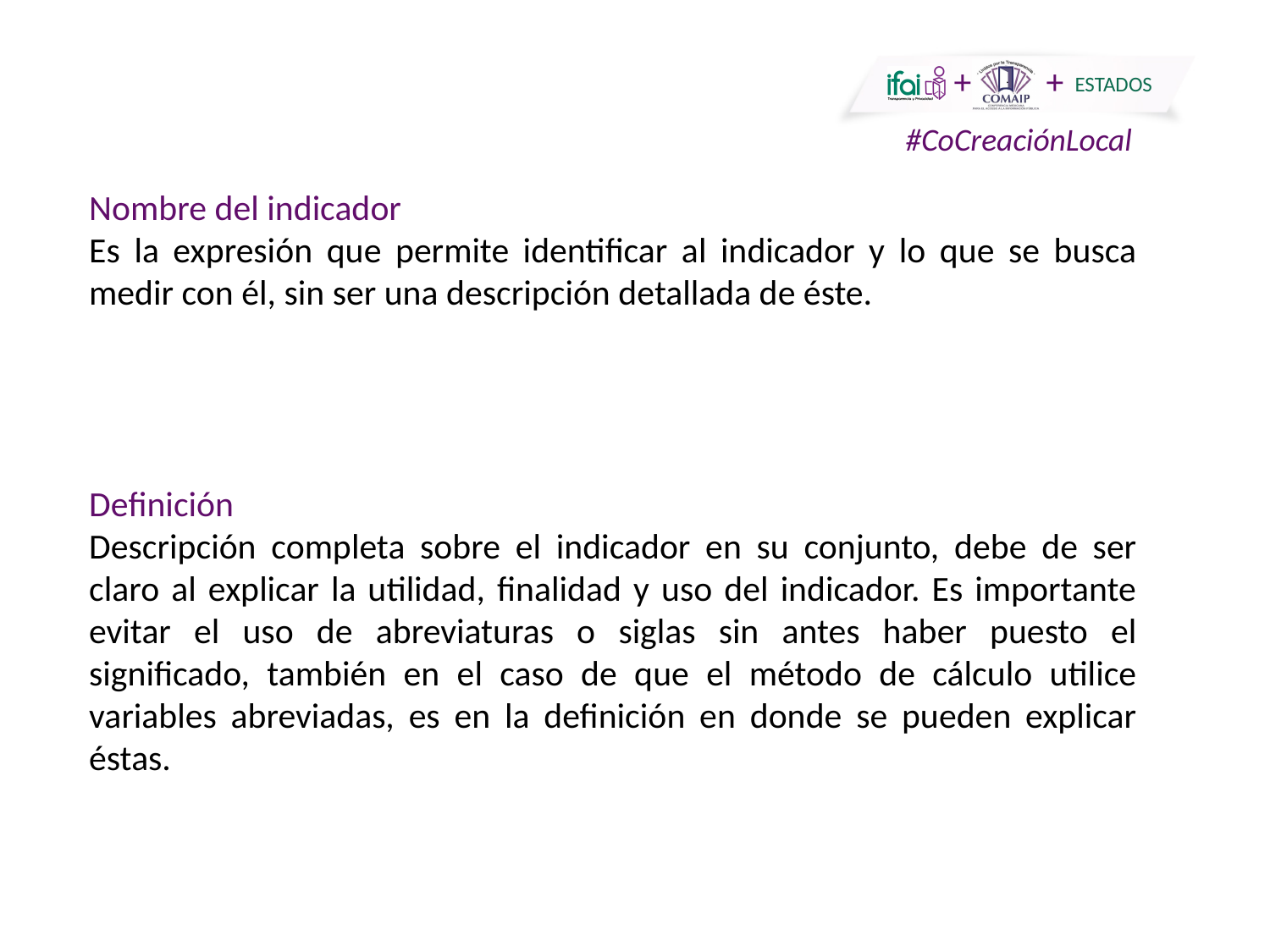

Nombre del indicador
Es la expresión que permite identificar al indicador y lo que se busca medir con él, sin ser una descripción detallada de éste.

Definición
Descripción completa sobre el indicador en su conjunto, debe de ser claro al explicar la utilidad, finalidad y uso del indicador. Es importante evitar el uso de abreviaturas o siglas sin antes haber puesto el significado, también en el caso de que el método de cálculo utilice variables abreviadas, es en la definición en donde se pueden explicar éstas.